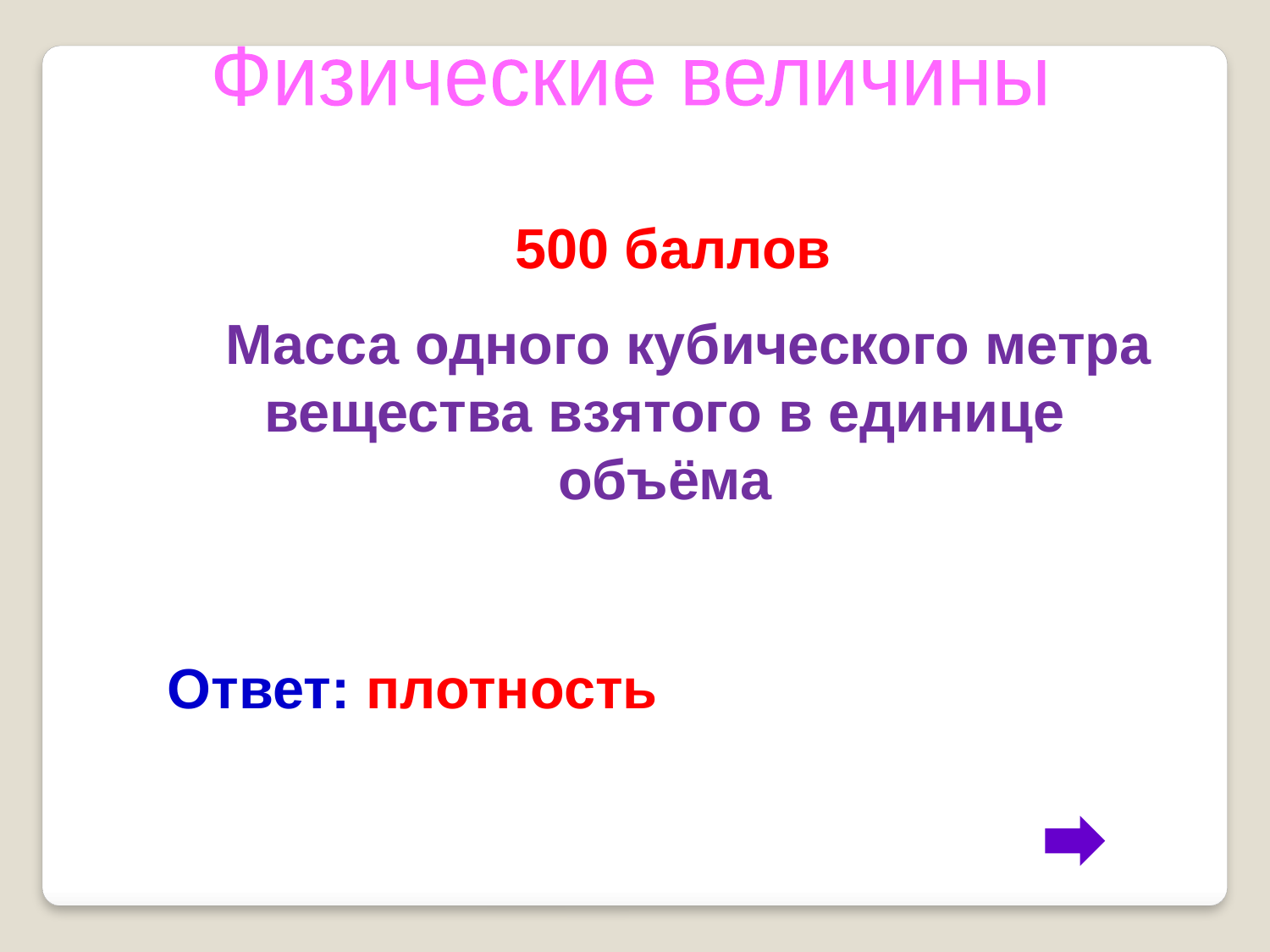

Физические величины
                                      500 баллов
   Масса одного кубического метра вещества взятого в единице объёма
Ответ: плотность